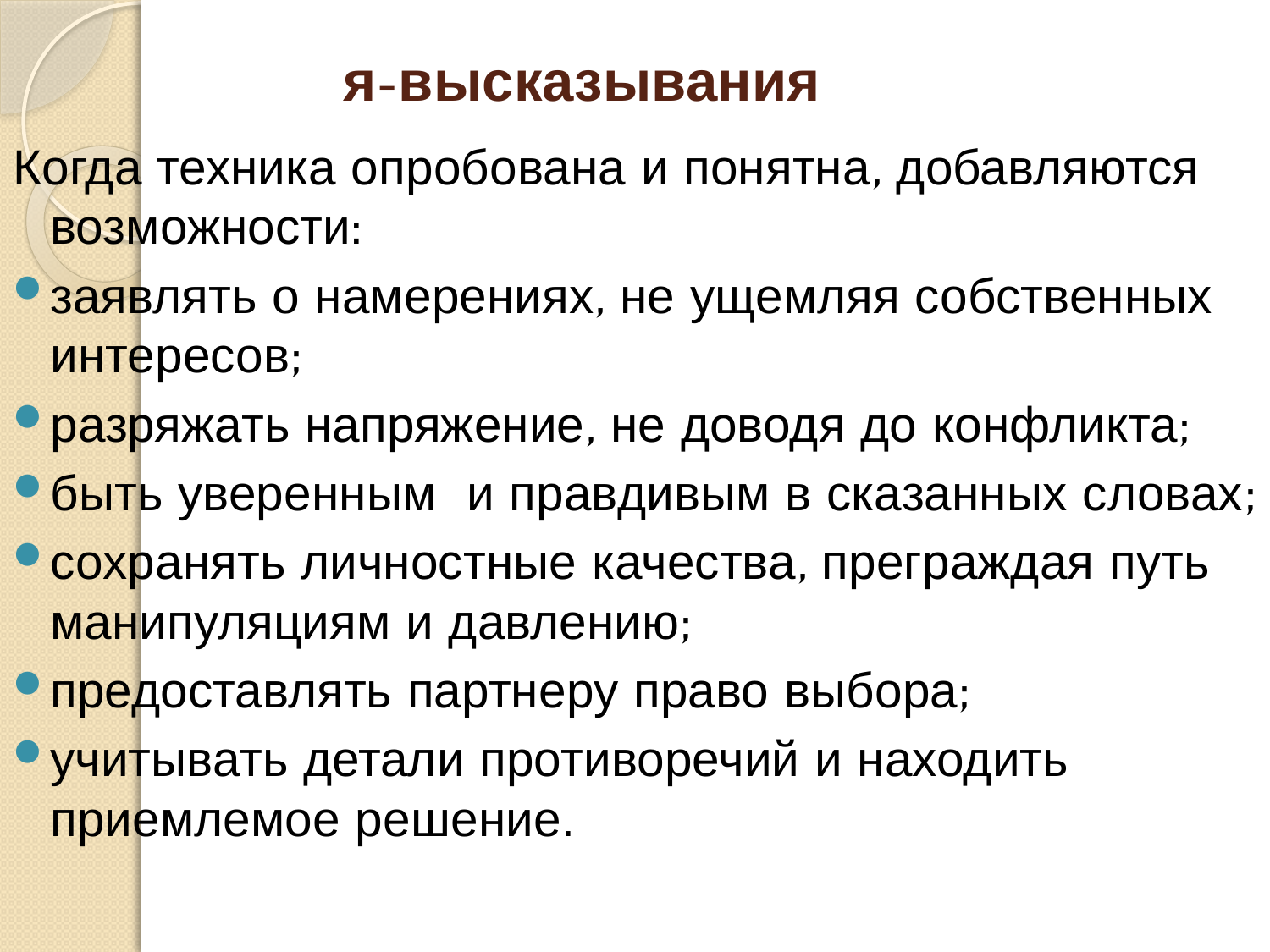

# я-высказывания
Когда техника опробована и понятна, добавляются возможности:
заявлять о намерениях, не ущемляя собственных интересов;
разряжать напряжение, не доводя до конфликта;
быть уверенным  и правдивым в сказанных словах;
сохранять личностные качества, преграждая путь манипуляциям и давлению;
предоставлять партнеру право выбора;
учитывать детали противоречий и находить приемлемое решение.